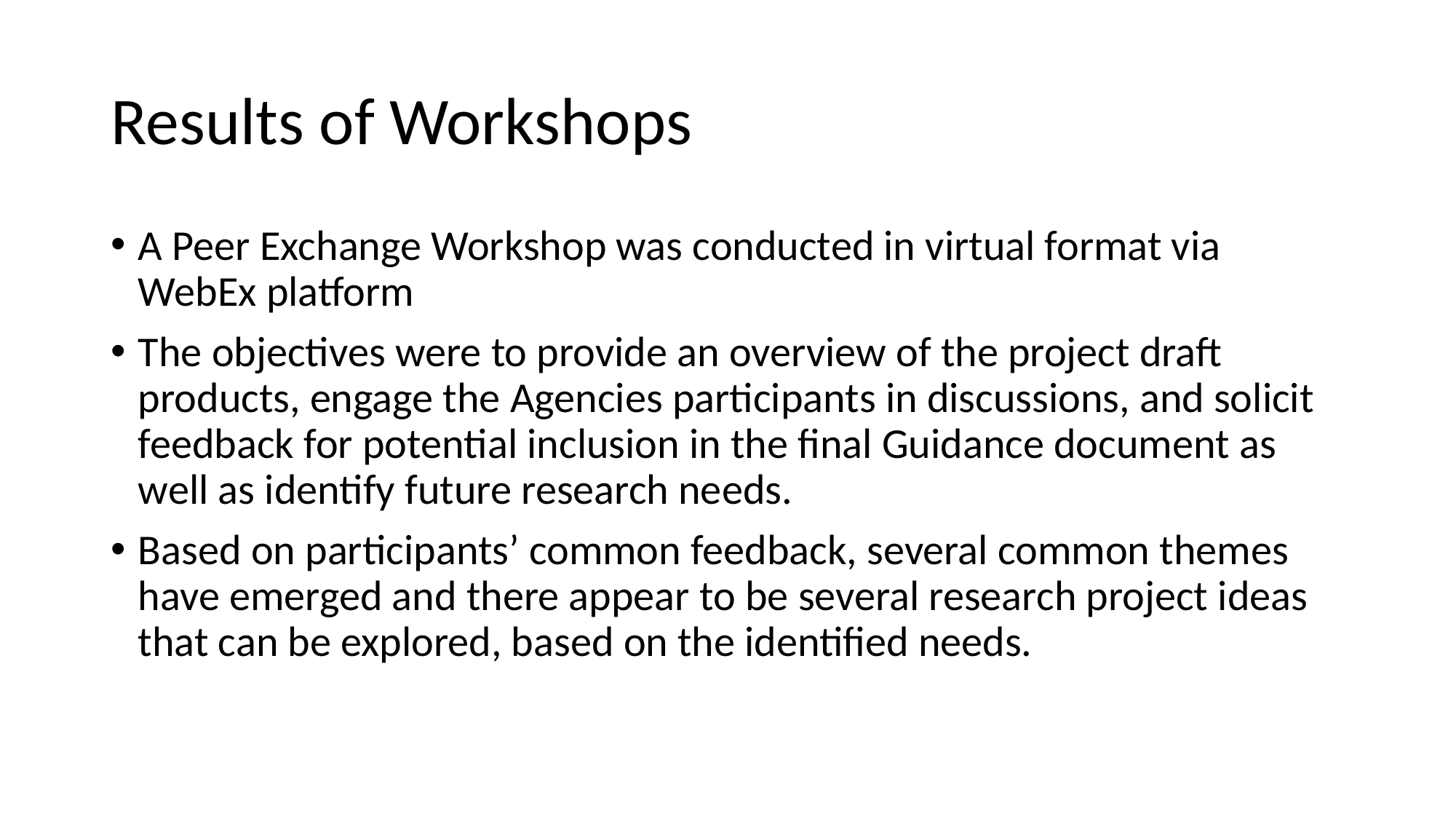

# Results of Workshops
A Peer Exchange Workshop was conducted in virtual format via WebEx platform
The objectives were to provide an overview of the project draft products, engage the Agencies participants in discussions, and solicit feedback for potential inclusion in the final Guidance document as well as identify future research needs.
Based on participants’ common feedback, several common themes have emerged and there appear to be several research project ideas that can be explored, based on the identified needs.
44